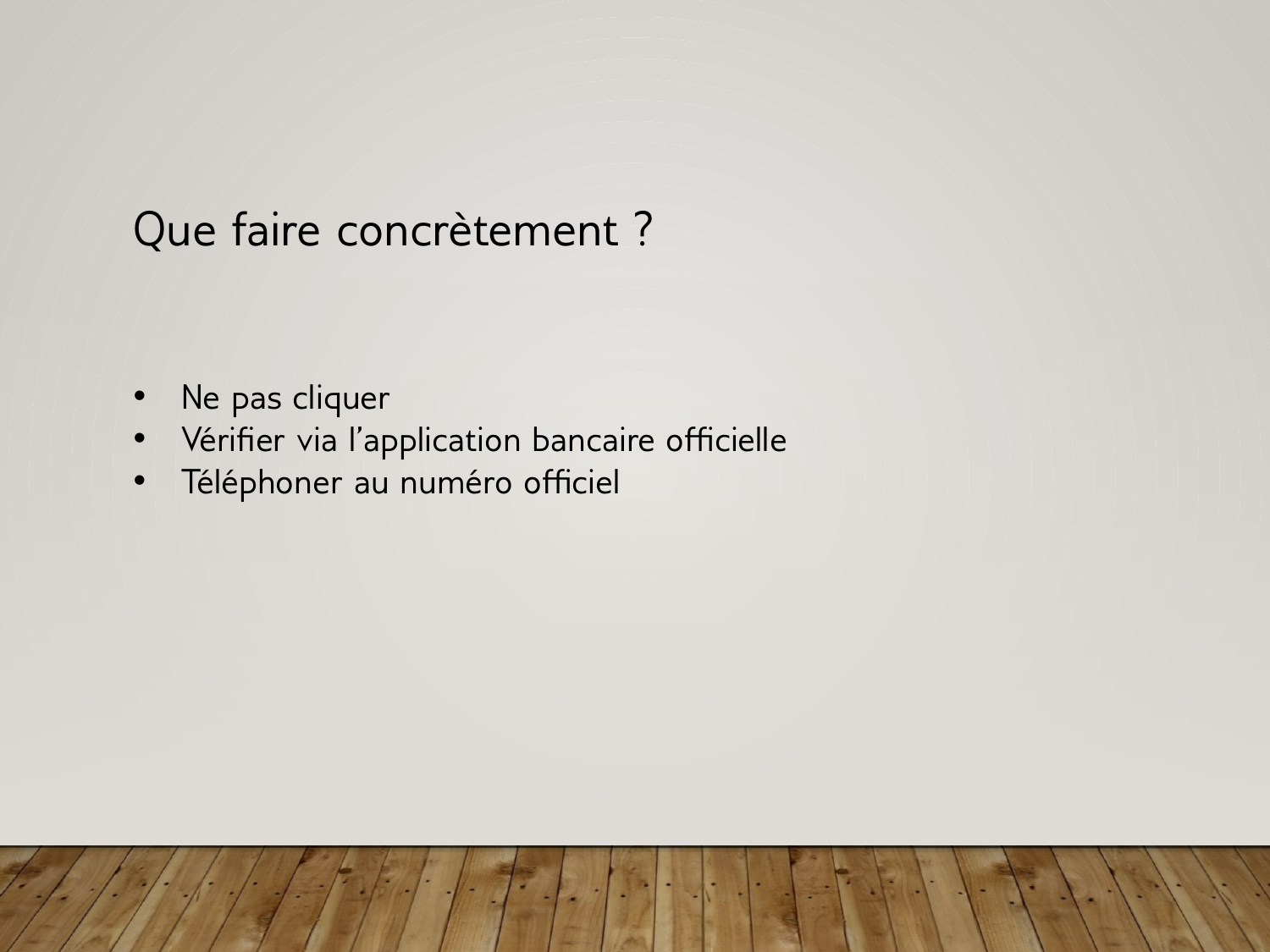

Que faire concrètement ?

Ne pas cliquer
Vérifier via l’application bancaire officielle
Téléphoner au numéro officiel